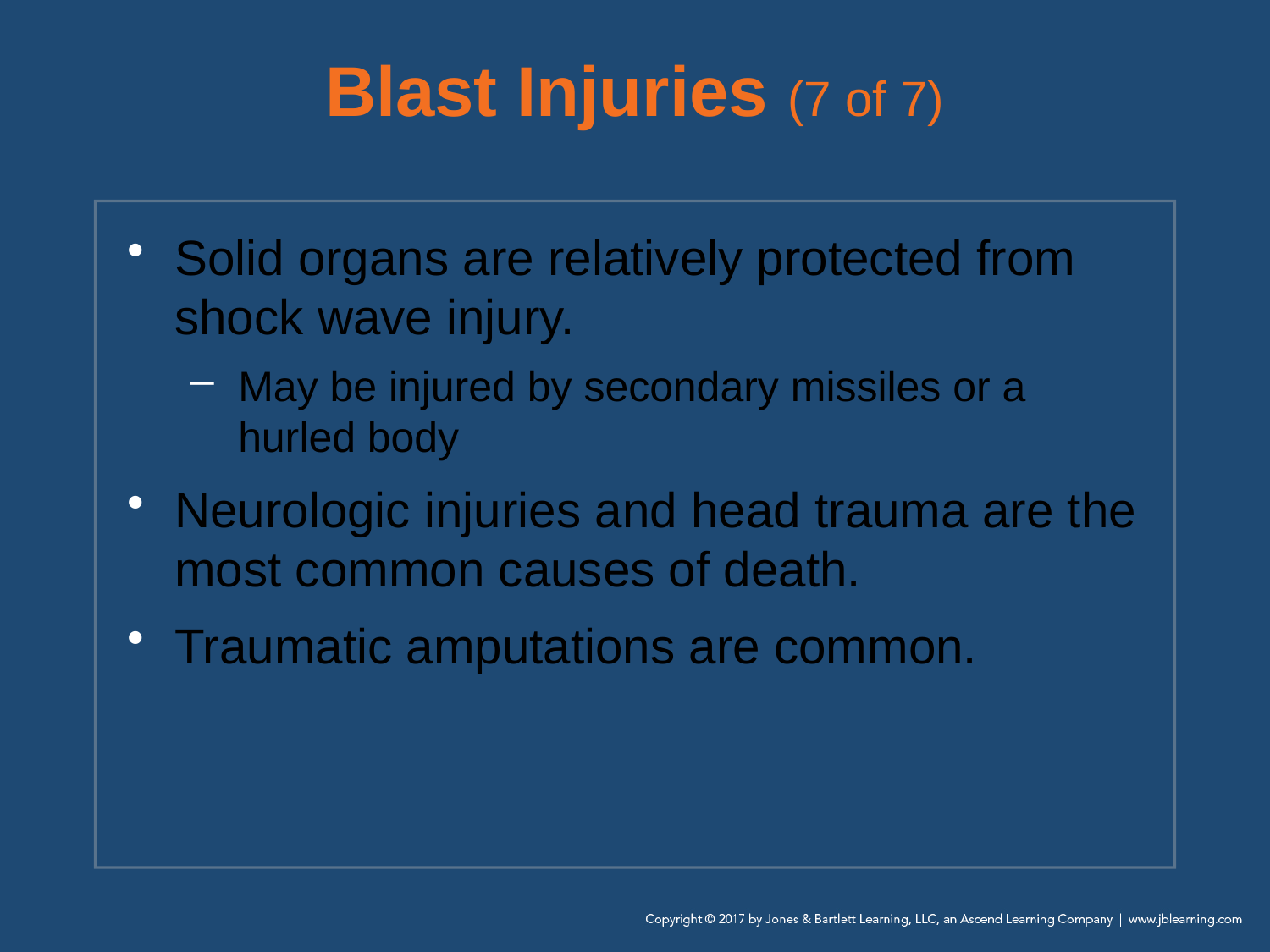

# Blast Injuries (7 of 7)
Solid organs are relatively protected from shock wave injury.
May be injured by secondary missiles or a hurled body
Neurologic injuries and head trauma are the most common causes of death.
Traumatic amputations are common.